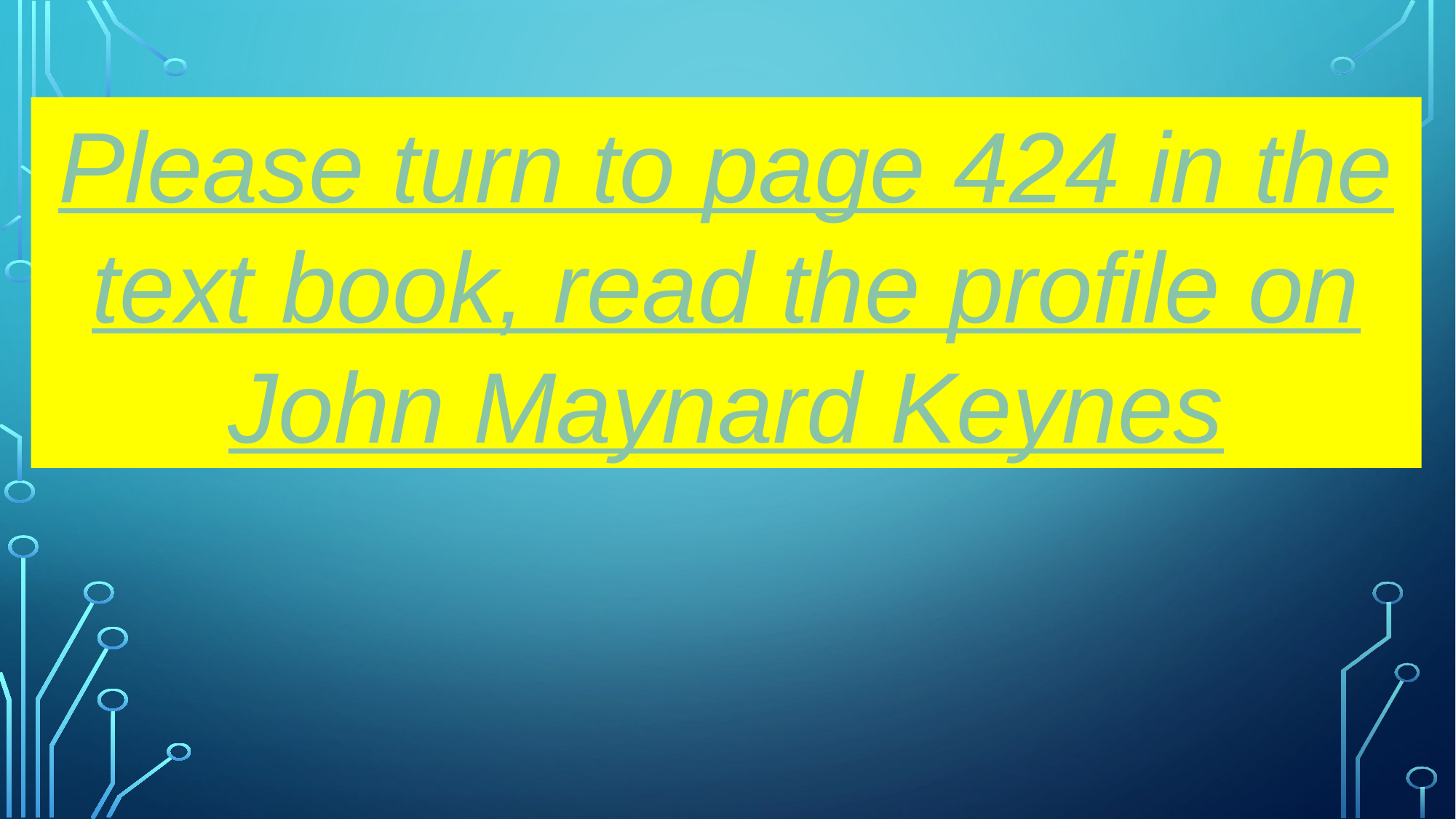

Please turn to page 424 in the text book, read the profile on John Maynard Keynes